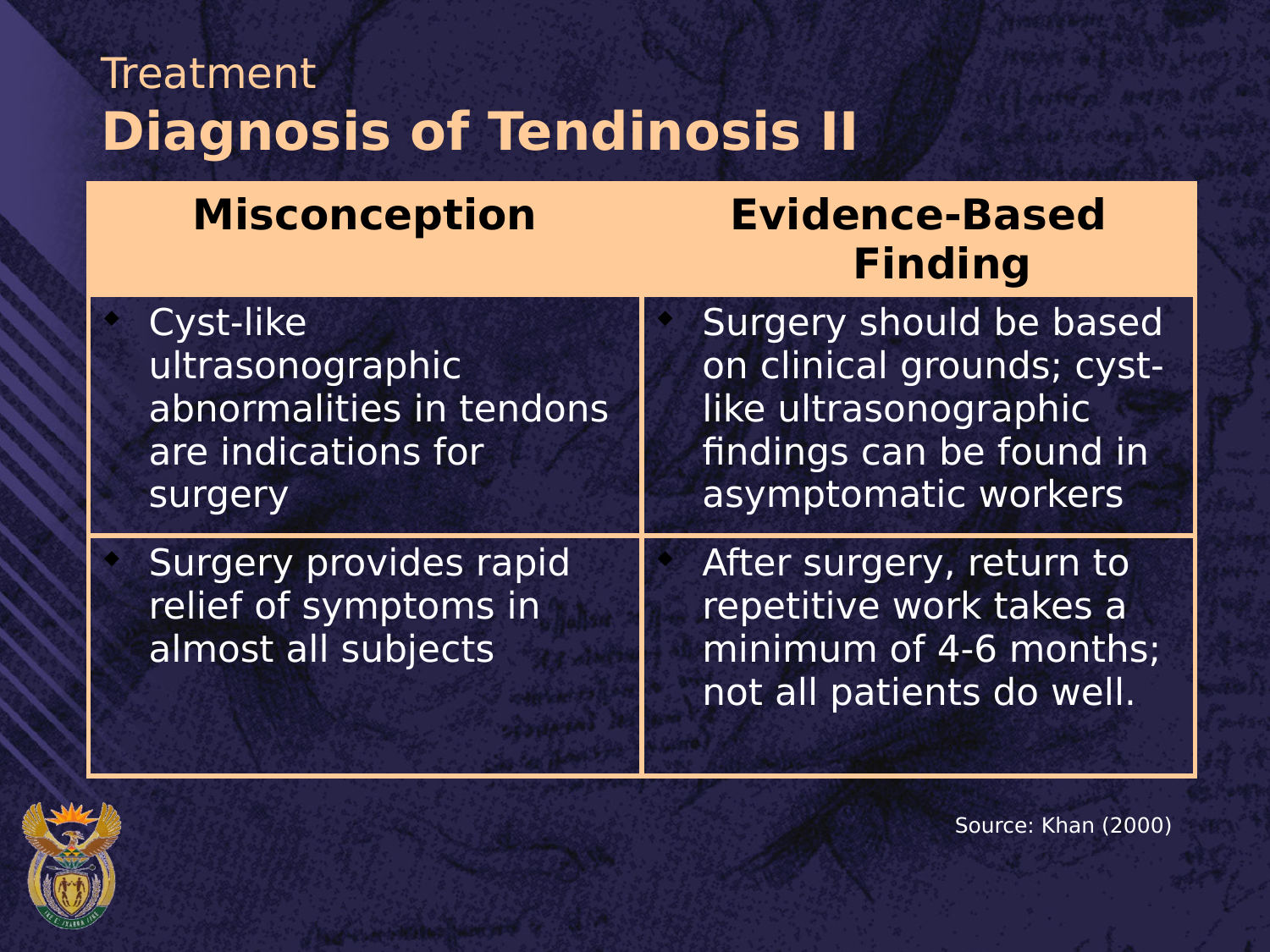

# Treatment Diagnosis of Tendinosis II
| Misconception | Evidence-Based Finding |
| --- | --- |
| Cyst-like ultrasonographic abnormalities in tendons are indications for surgery | Surgery should be based on clinical grounds; cyst-like ultrasonographic findings can be found in asymptomatic workers |
| Surgery provides rapid relief of symptoms in almost all subjects | After surgery, return to repetitive work takes a minimum of 4-6 months; not all patients do well. |
Source: Khan (2000)